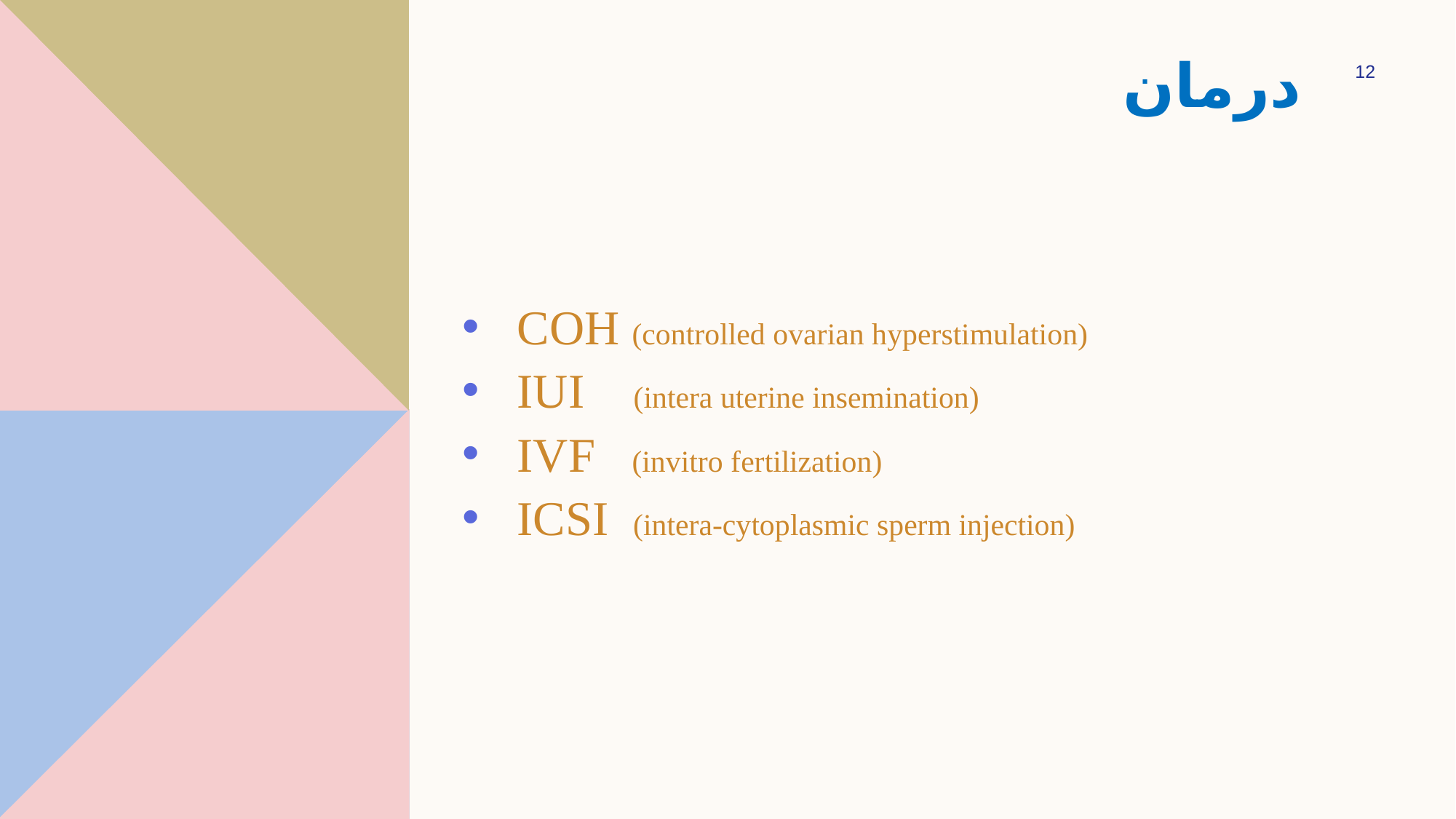

# درمان
12
COH (controlled ovarian hyperstimulation)
IUI    (intera uterine insemination)
IVF   (invitro fertilization)
ICSI  (intera-cytoplasmic sperm injection)